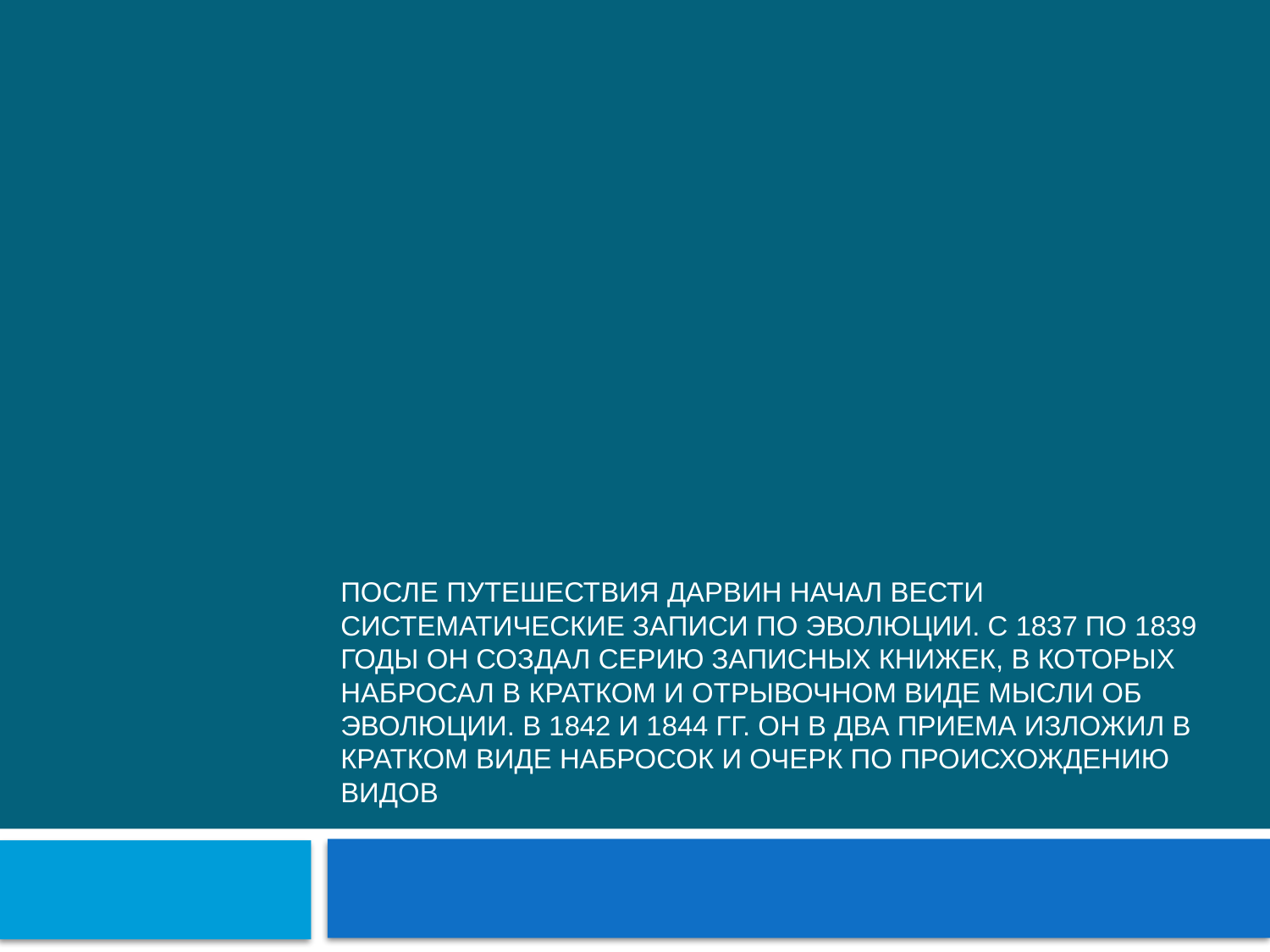

# После путешествия Дарвин начал вести систематические записи по эволюции. С 1837 по 1839 годы он создал серию записных книжек, в которых набросал в кратком и отрывочном виде мысли об эволюции. В 1842 и 1844 гг. он в два приема изложил в кратком виде набросок и очерк по происхождению видов